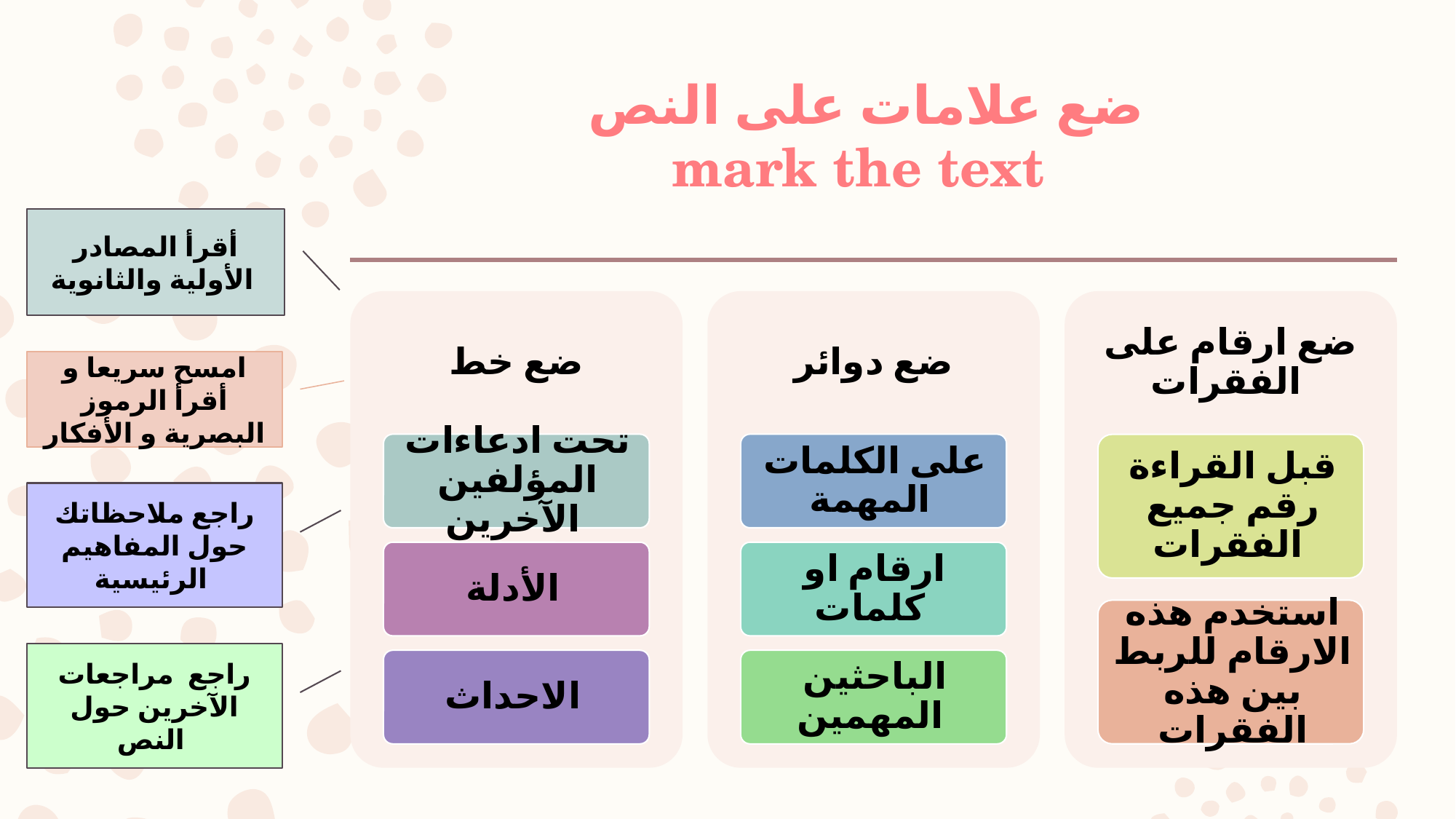

# ضع علامات على النص mark the text
أقرأ المصادر الأولية والثانوية
ضع خط
تحت ادعاءات المؤلفين الآخرين
الأدلة
الاحداث
ضع دوائر
على الكلمات المهمة
ارقام او كلمات
الباحثين المهمين
ضع ارقام على الفقرات
قبل القراءة رقم جميع الفقرات
استخدم هذه الارقام للربط بين هذه الفقرات
امسح سريعا و أقرأ الرموز البصرية و الأفكار
راجع ملاحظاتك حول المفاهيم الرئيسية
راجع  مراجعات الآخرين حول النص